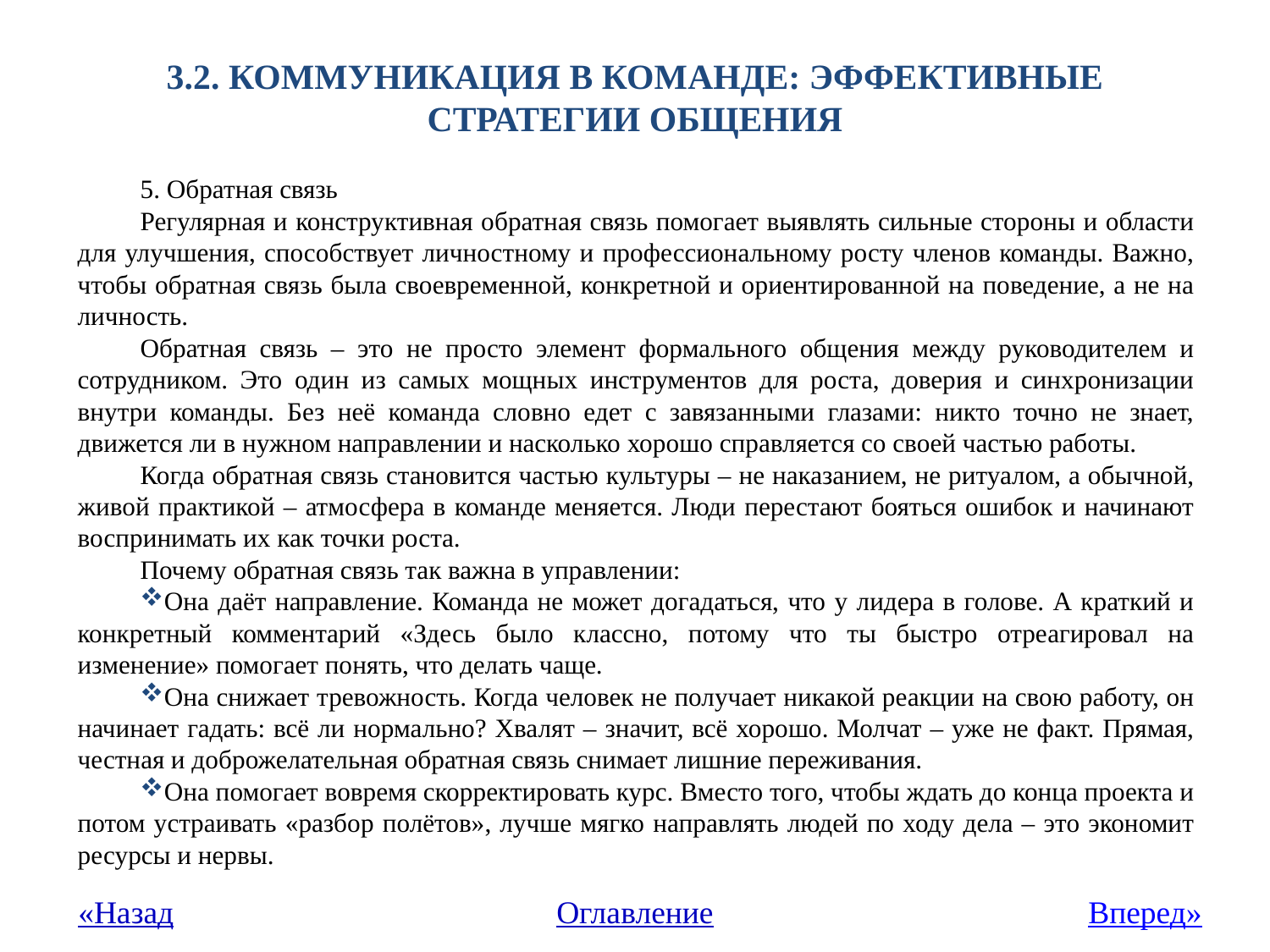

# 3.2. Коммуникация в команде: эффективные стратегии общения
5. Обратная связь
Регулярная и конструктивная обратная связь помогает выявлять сильные стороны и области для улучшения, способствует личностному и профессиональному росту членов команды. Важно, чтобы обратная связь была своевременной, конкретной и ориентированной на поведение, а не на личность.
Обратная связь – это не просто элемент формального общения между руководителем и сотрудником. Это один из самых мощных инструментов для роста, доверия и синхронизации внутри команды. Без неё команда словно едет с завязанными глазами: никто точно не знает, движется ли в нужном направлении и насколько хорошо справляется со своей частью работы.
Когда обратная связь становится частью культуры – не наказанием, не ритуалом, а обычной, живой практикой – атмосфера в команде меняется. Люди перестают бояться ошибок и начинают воспринимать их как точки роста.
Почему обратная связь так важна в управлении:
Она даёт направление. Команда не может догадаться, что у лидера в голове. А краткий и конкретный комментарий «Здесь было классно, потому что ты быстро отреагировал на изменение» помогает понять, что делать чаще.
Она снижает тревожность. Когда человек не получает никакой реакции на свою работу, он начинает гадать: всё ли нормально? Хвалят – значит, всё хорошо. Молчат – уже не факт. Прямая, честная и доброжелательная обратная связь снимает лишние переживания.
Она помогает вовремя скорректировать курс. Вместо того, чтобы ждать до конца проекта и потом устраивать «разбор полётов», лучше мягко направлять людей по ходу дела – это экономит ресурсы и нервы.

«Назад
Оглавление
Вперед»